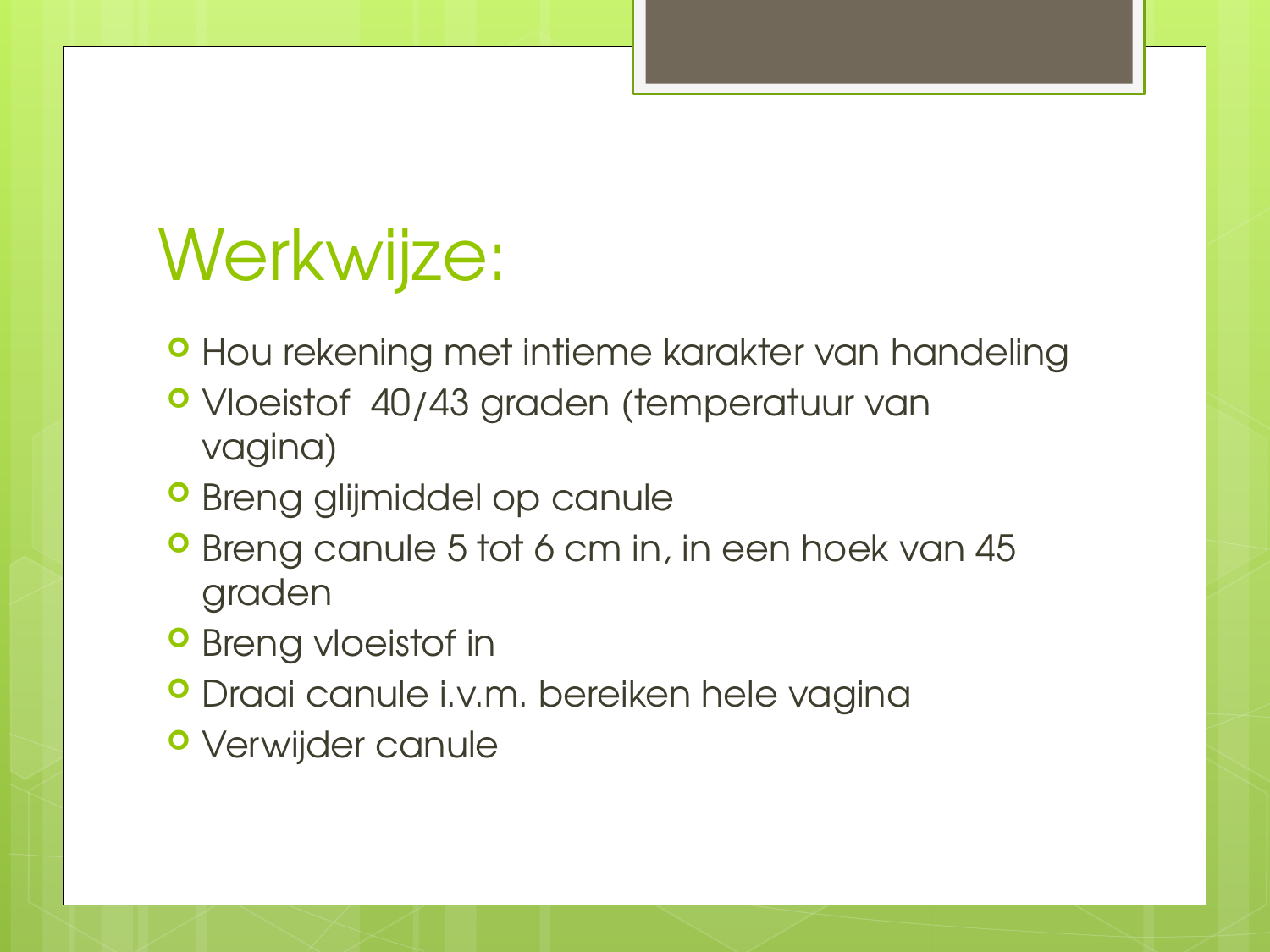

# Werkwijze:
Hou rekening met intieme karakter van handeling
Vloeistof  40/43 graden (temperatuur van vagina)
Breng glijmiddel op canule
Breng canule 5 tot 6 cm in, in een hoek van 45 graden
Breng vloeistof in
Draai canule i.v.m. bereiken hele vagina
Verwijder canule